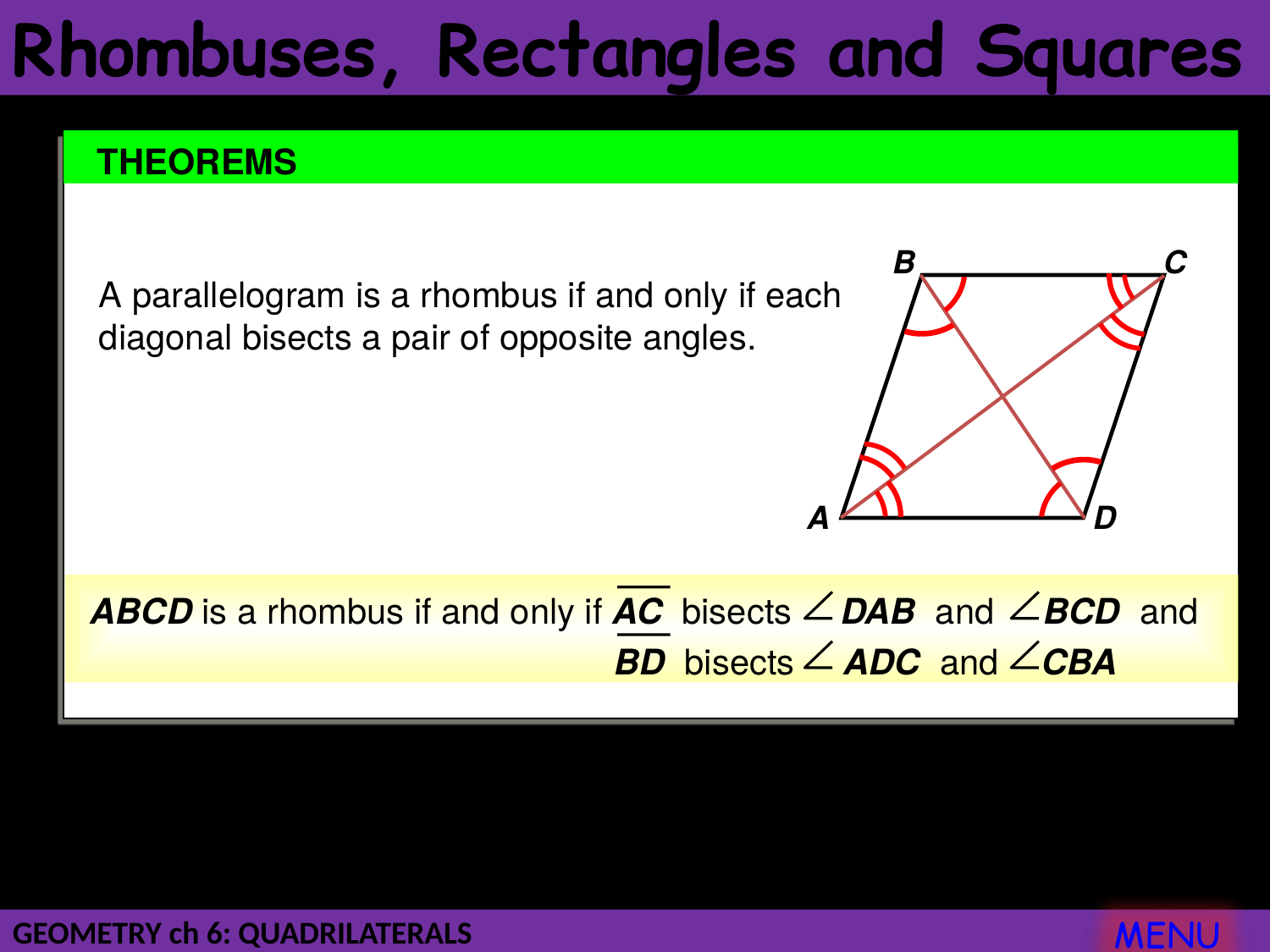

Rhombuses, Rectangles and Squares

THEOREMS

B
C

A
D
A parallelogram is a rhombus if and only if each diagonal bisects a pair of opposite angles.

ABCD is a rhombus if and only if AC  bisects     DAB  and     BCD  and
	BD  bisects     ADC  and     CBA

MENU
GEOMETRY ch 6: QUADRILATERALS